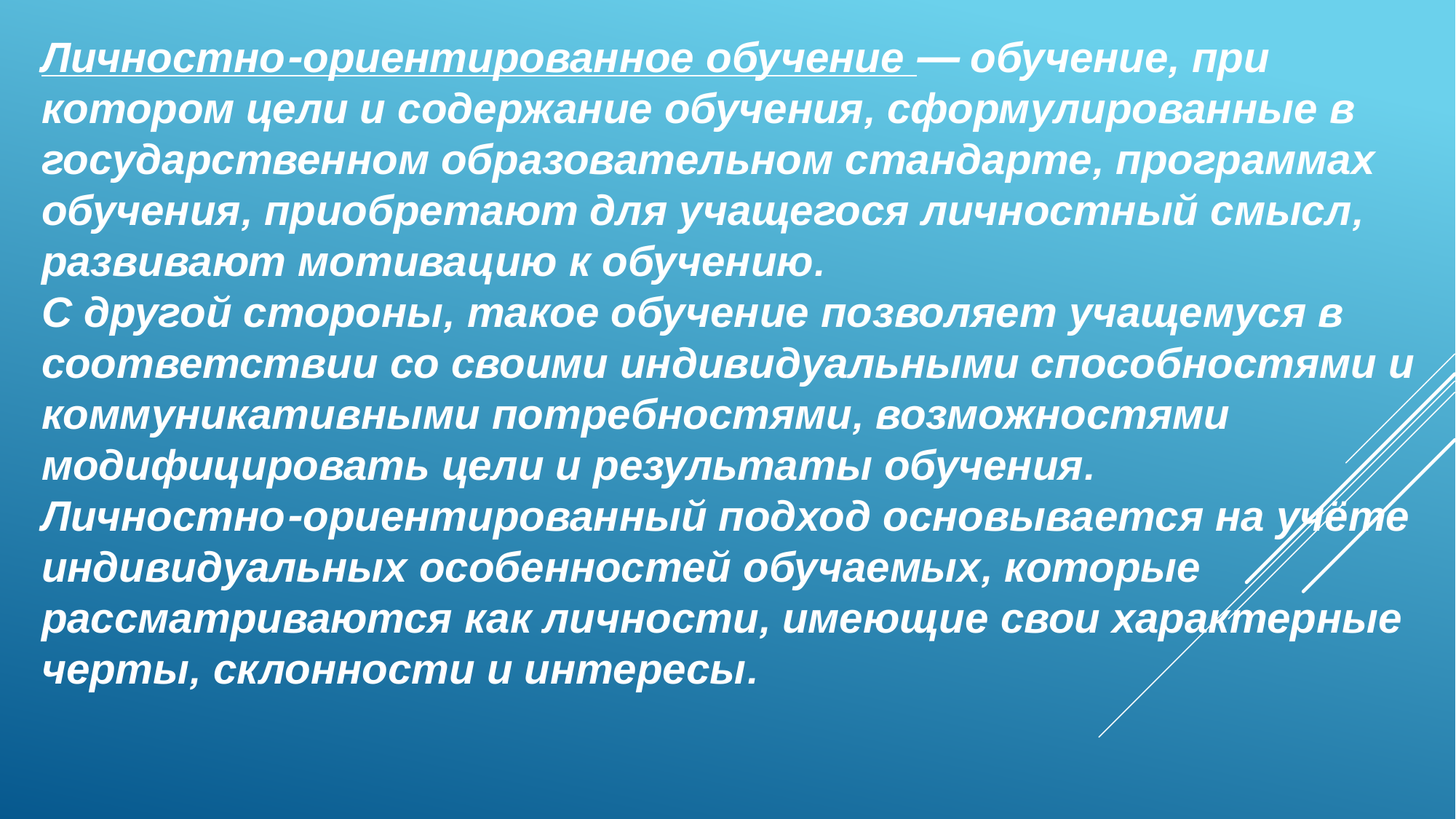

Личностно-ориентированное обучение — обучение, при котором цели и содержание обучения, сформулированные в государственном образовательном стандарте, программах обучения, приобретают для учащегося личностный смысл, развивают мотивацию к обучению.
С другой стороны, такое обучение позволяет учащемуся в соответствии со своими индивидуальными способностями и коммуникативными потребностями, возможностями модифицировать цели и результаты обучения.
Личностно-ориентированный подход основывается на учёте индивидуальных особенностей обучаемых, которые рассматриваются как личности, имеющие свои характерные черты, склонности и интересы.